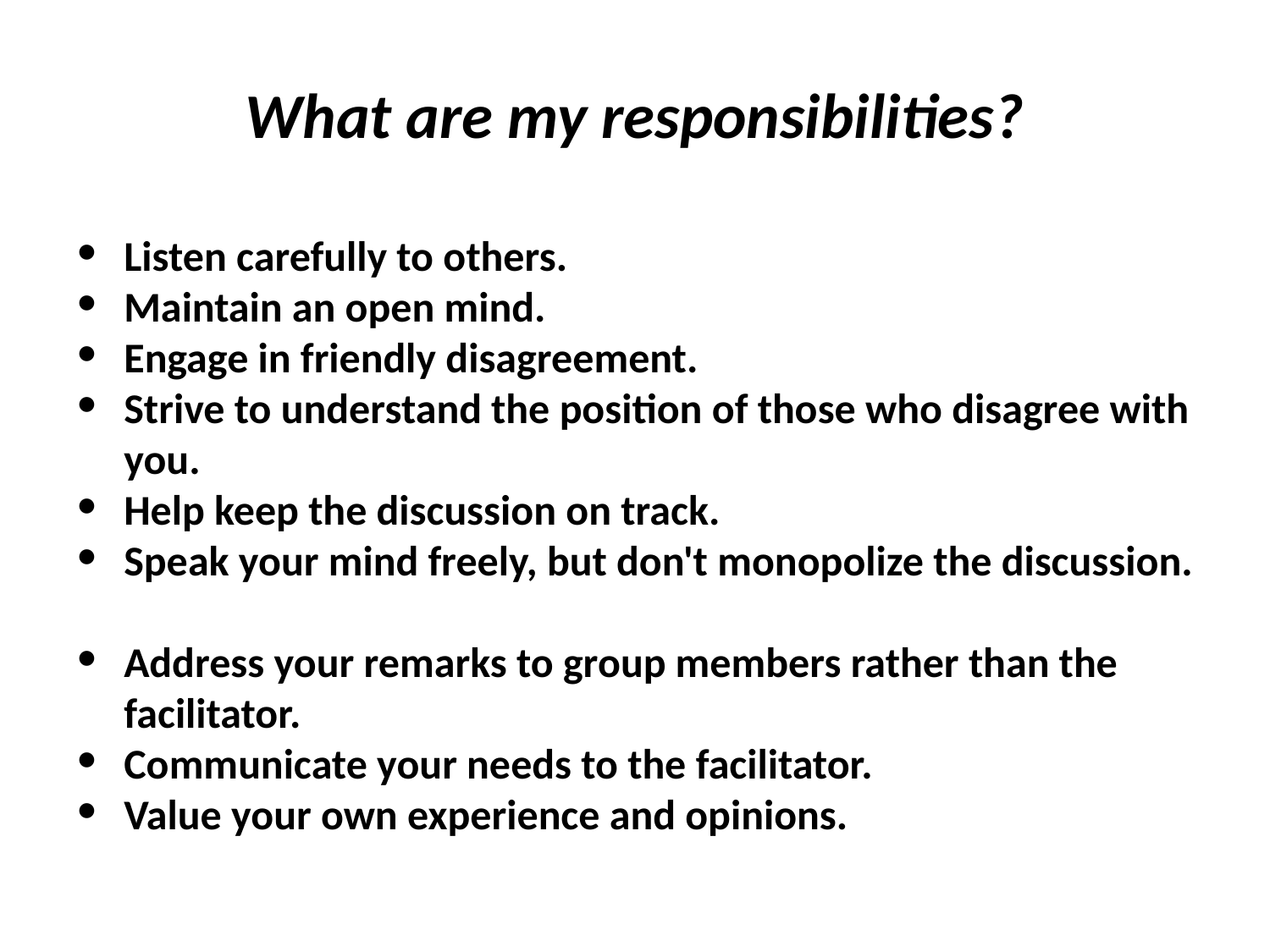

# What are my responsibilities?
Listen carefully to others.
Maintain an open mind.
Engage in friendly disagreement.
Strive to understand the position of those who disagree with you.
Help keep the discussion on track.
Speak your mind freely, but don't monopolize the discussion.
Address your remarks to group members rather than the facilitator.
Communicate your needs to the facilitator.
Value your own experience and opinions.